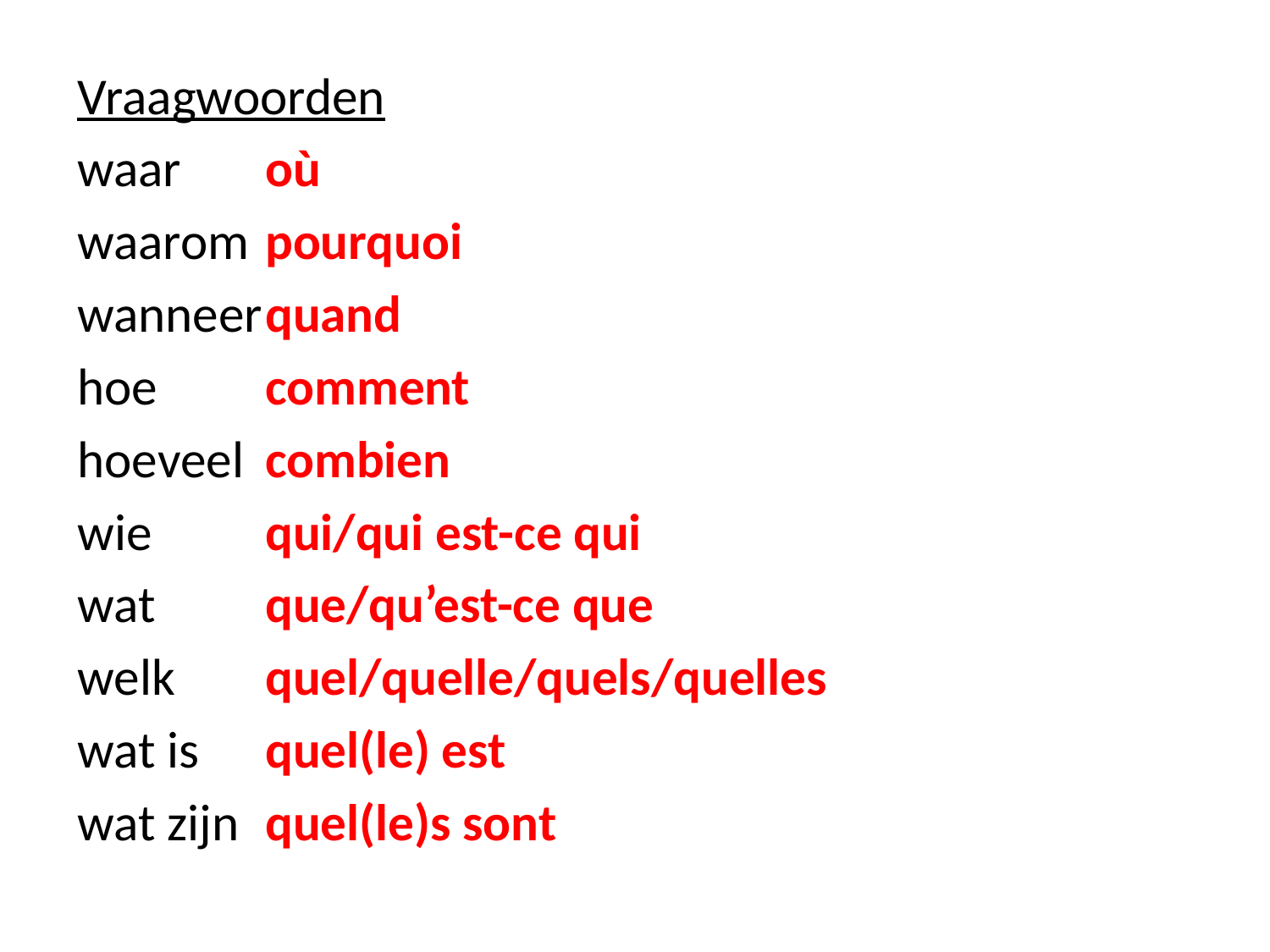

Vraagwoorden
waar			où
waarom		pourquoi
wanneer		quand
hoe			comment
hoeveel		combien
wie			qui/qui est-ce qui
wat			que/qu’est-ce que
welk			quel/quelle/quels/quelles
wat is			quel(le) est
wat zijn		quel(le)s sont